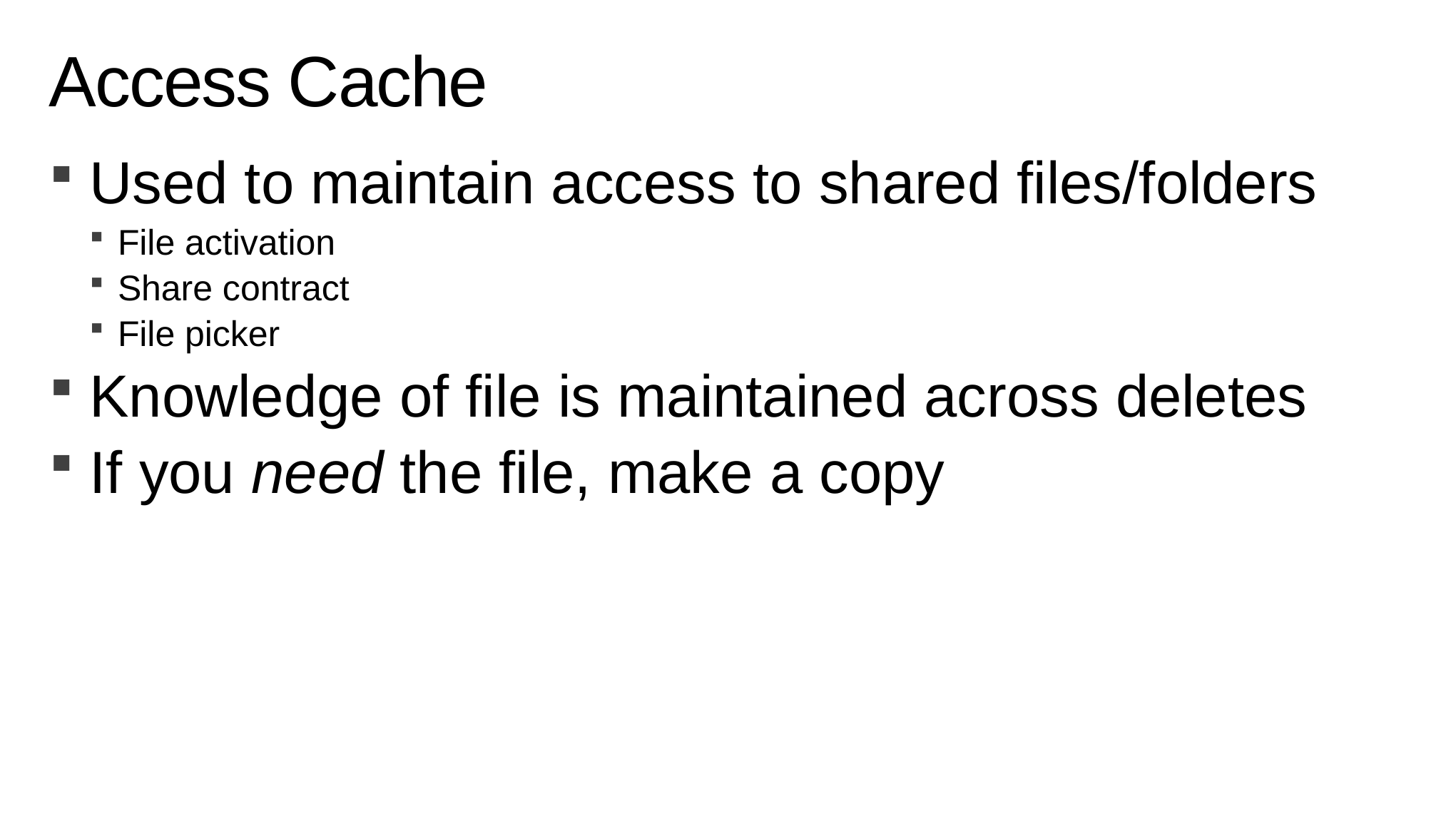

# Access Cache
Used to maintain access to shared files/folders
File activation
Share contract
File picker
Knowledge of file is maintained across deletes
If you need the file, make a copy